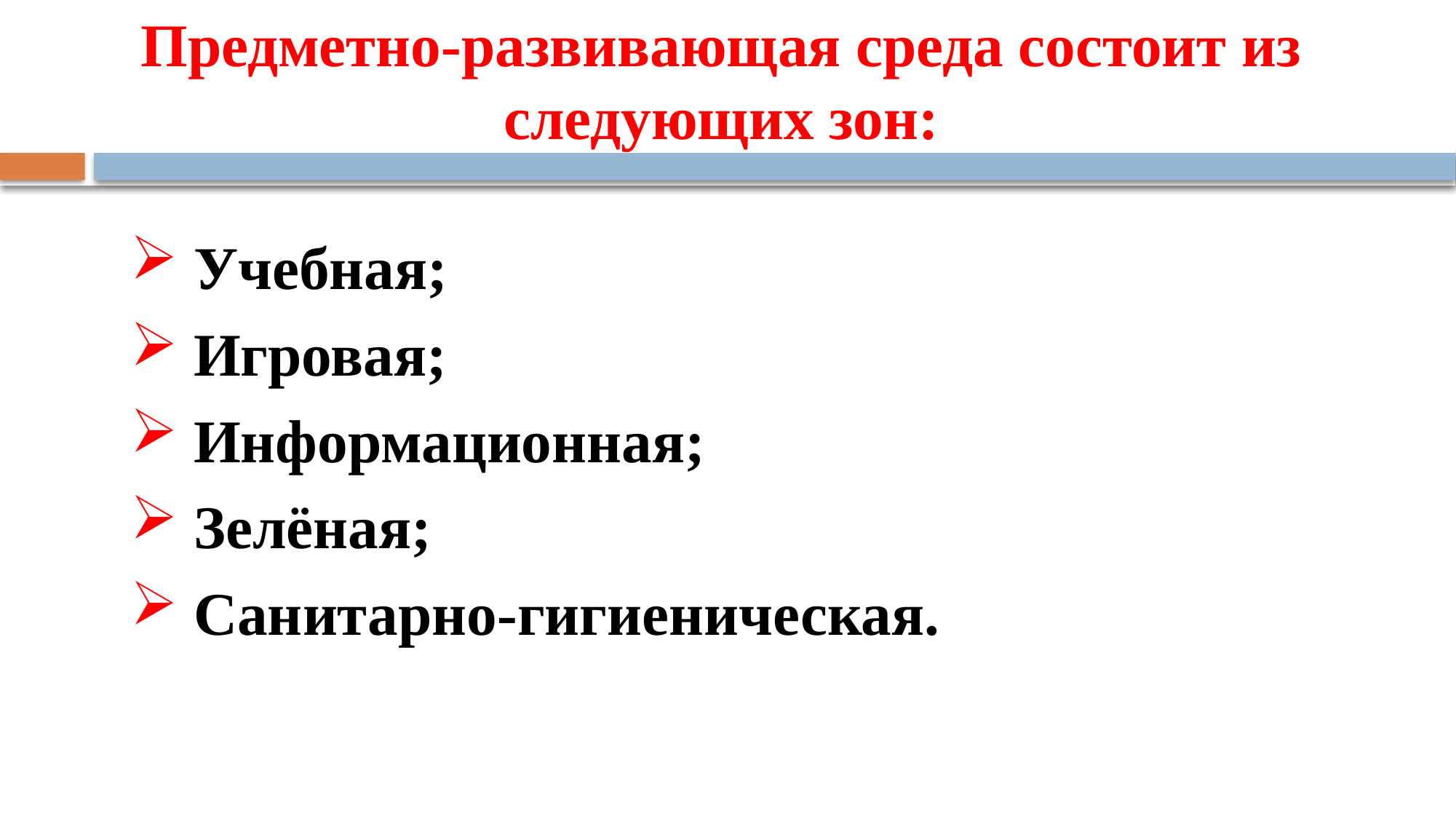

# Предметно-развивающая среда состоит из следующих зон:
 Учебная;
 Игровая;
 Информационная;
 Зелёная;
 Санитарно-гигиеническая.